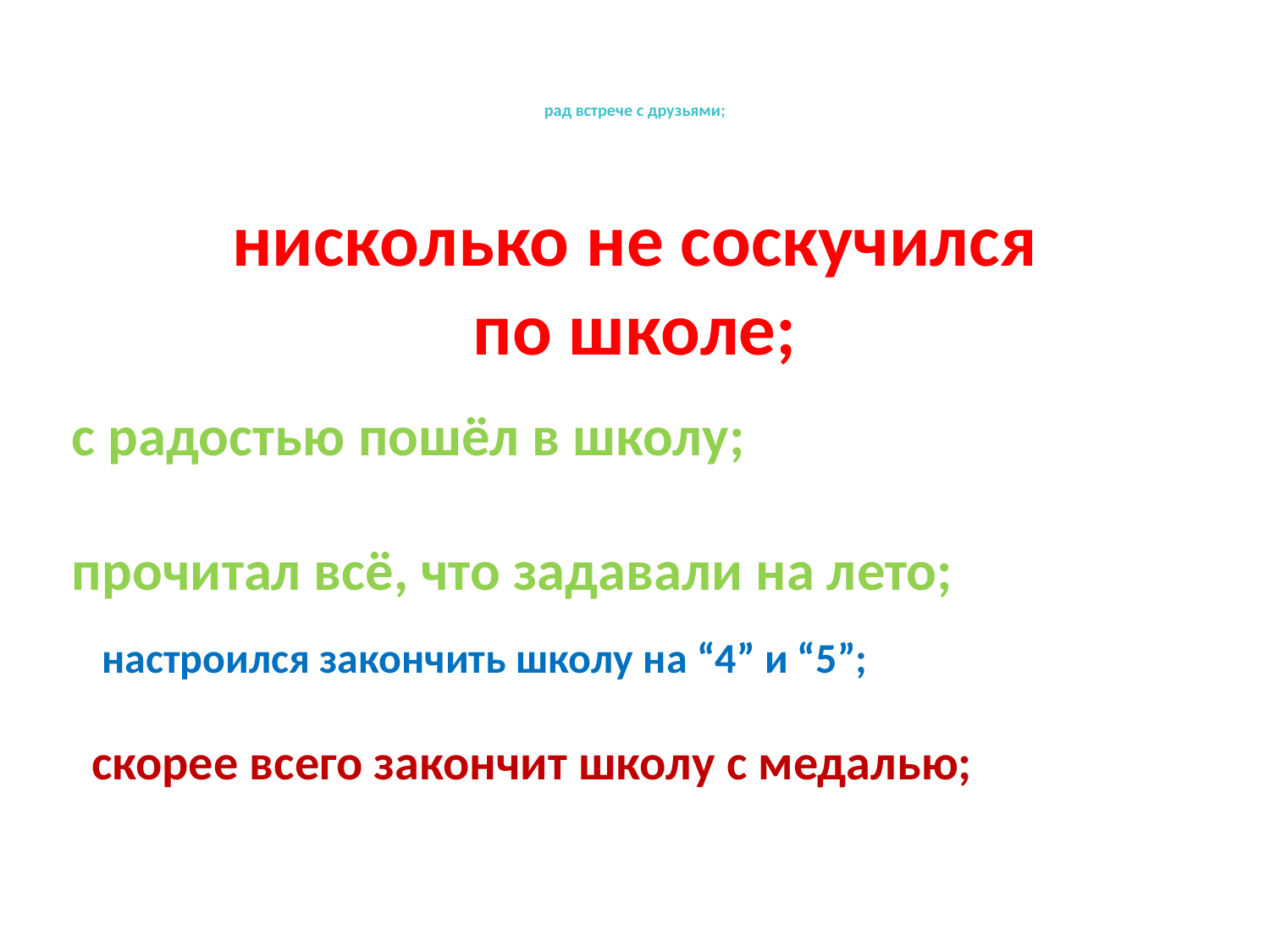

# рад встрече с друзьями;
нисколько не соскучился по школе;

с радостью пошёл в школу;
 
прочитал всё, что задавали на лето;
настроился закончить школу на “4” и “5”;
скорее всего закончит школу с медалью;